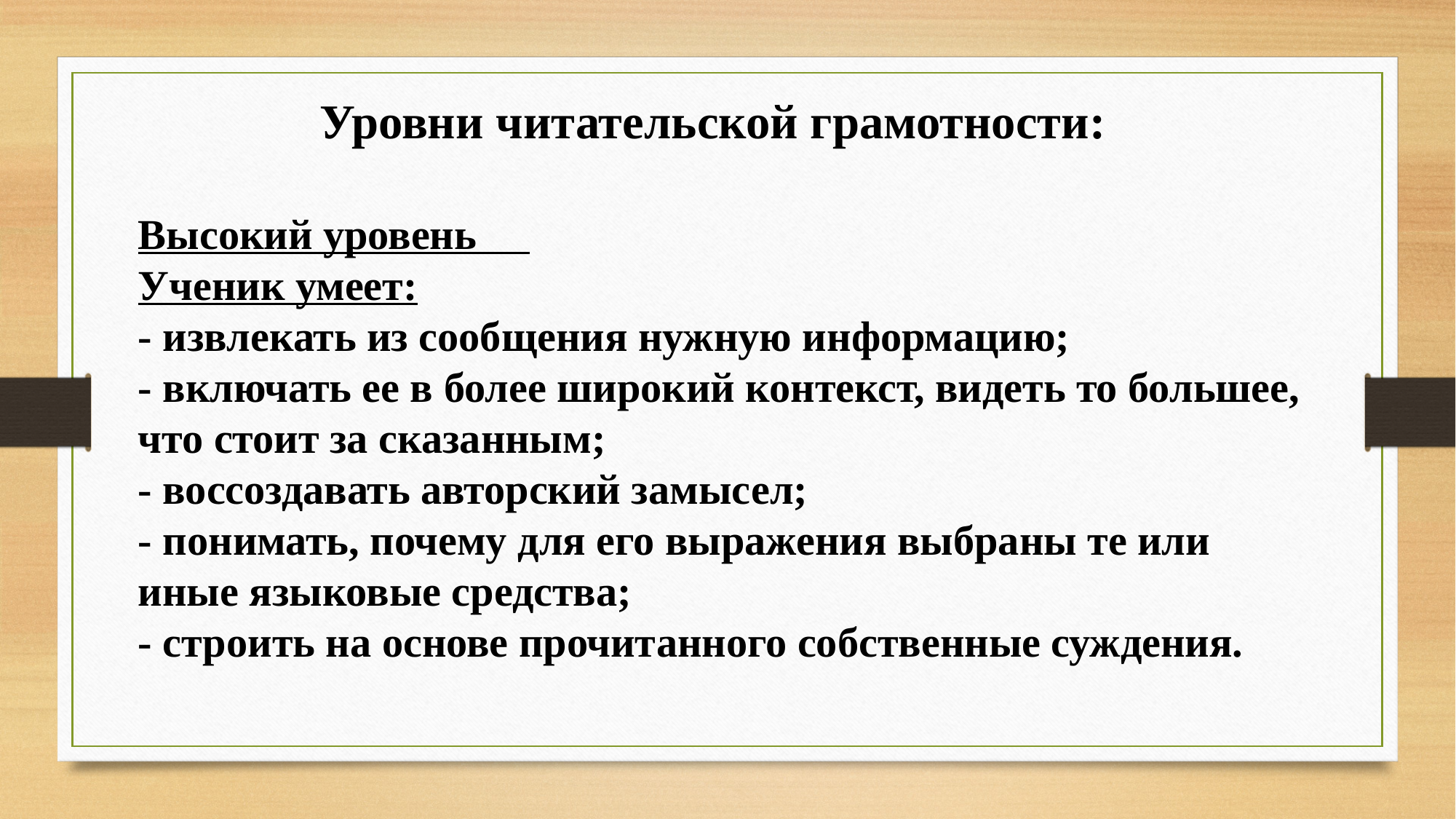

Уровни читательской грамотности:

Высокий уровень
Ученик умеет:
- извлекать из сообщения нужную информацию;
- включать ее в более широкий контекст, видеть то большее, что стоит за сказанным;
- воссоздавать авторский замысел;
- понимать, почему для его выражения выбраны те или иные языковые средства;
- строить на основе прочитанного собственные суждения.